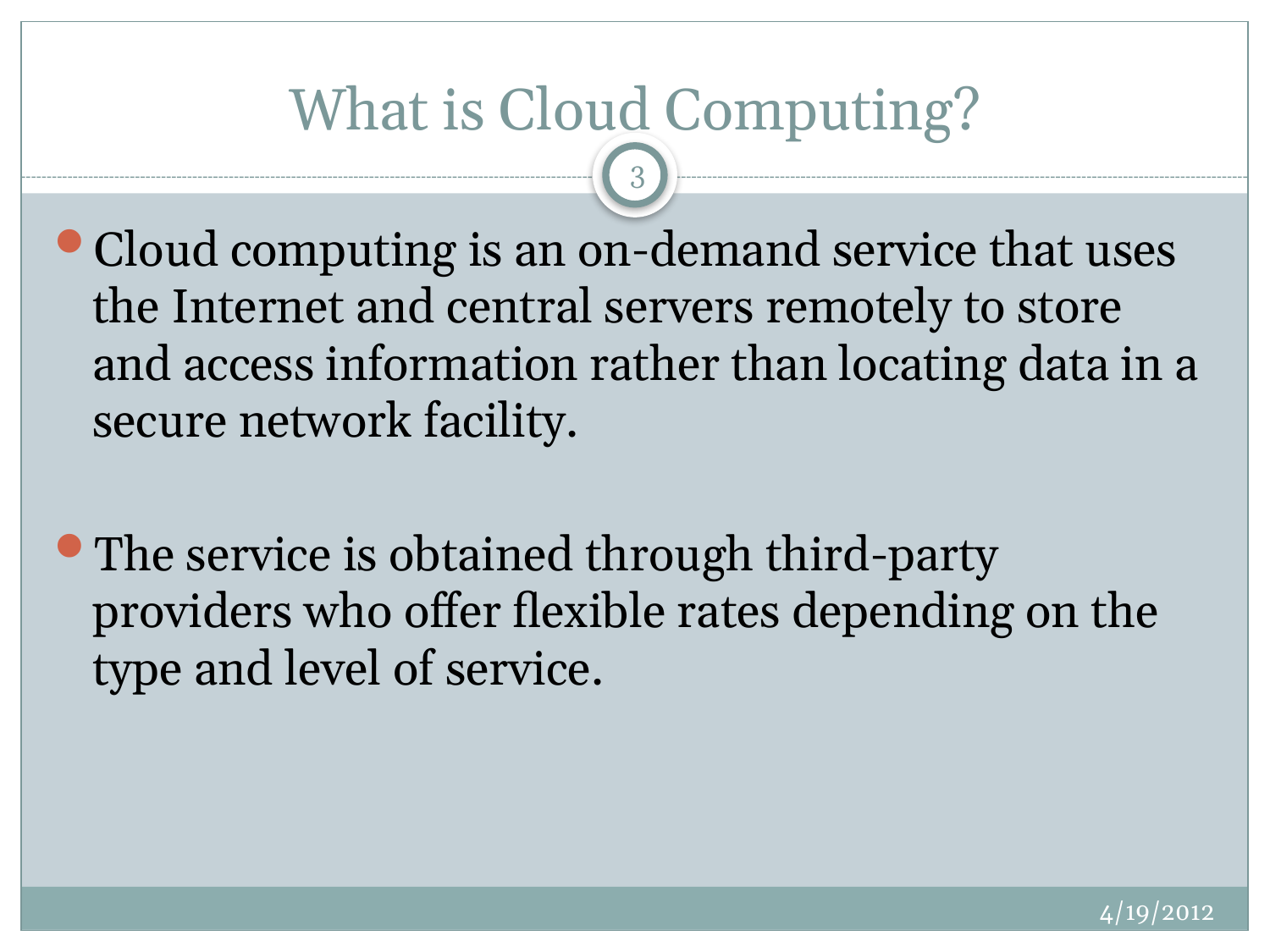

# What is Cloud Computing?
3
Cloud computing is an on-demand service that uses the Internet and central servers remotely to store and access information rather than locating data in a secure network facility.

The service is obtained through third-party providers who offer flexible rates depending on the type and level of service.

4/19/2012